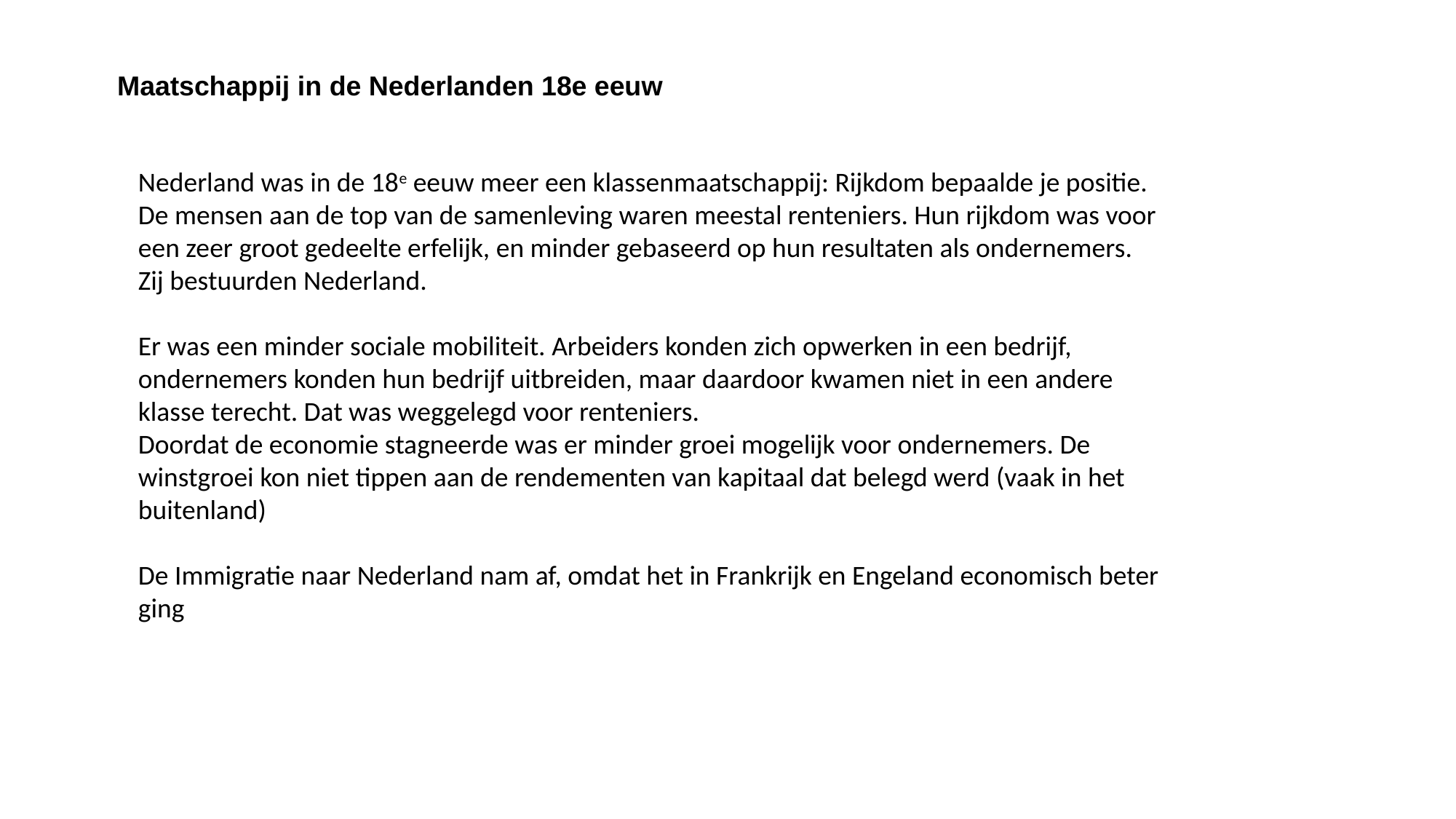

Maatschappij in de Nederlanden 18e eeuw
Nederland was in de 18e eeuw meer een klassenmaatschappij: Rijkdom bepaalde je positie. De mensen aan de top van de samenleving waren meestal renteniers. Hun rijkdom was voor een zeer groot gedeelte erfelijk, en minder gebaseerd op hun resultaten als ondernemers. Zij bestuurden Nederland.

Er was een minder sociale mobiliteit. Arbeiders konden zich opwerken in een bedrijf, ondernemers konden hun bedrijf uitbreiden, maar daardoor kwamen niet in een andere klasse terecht. Dat was weggelegd voor renteniers.
Doordat de economie stagneerde was er minder groei mogelijk voor ondernemers. De winstgroei kon niet tippen aan de rendementen van kapitaal dat belegd werd (vaak in het buitenland)

De Immigratie naar Nederland nam af, omdat het in Frankrijk en Engeland economisch beter ging